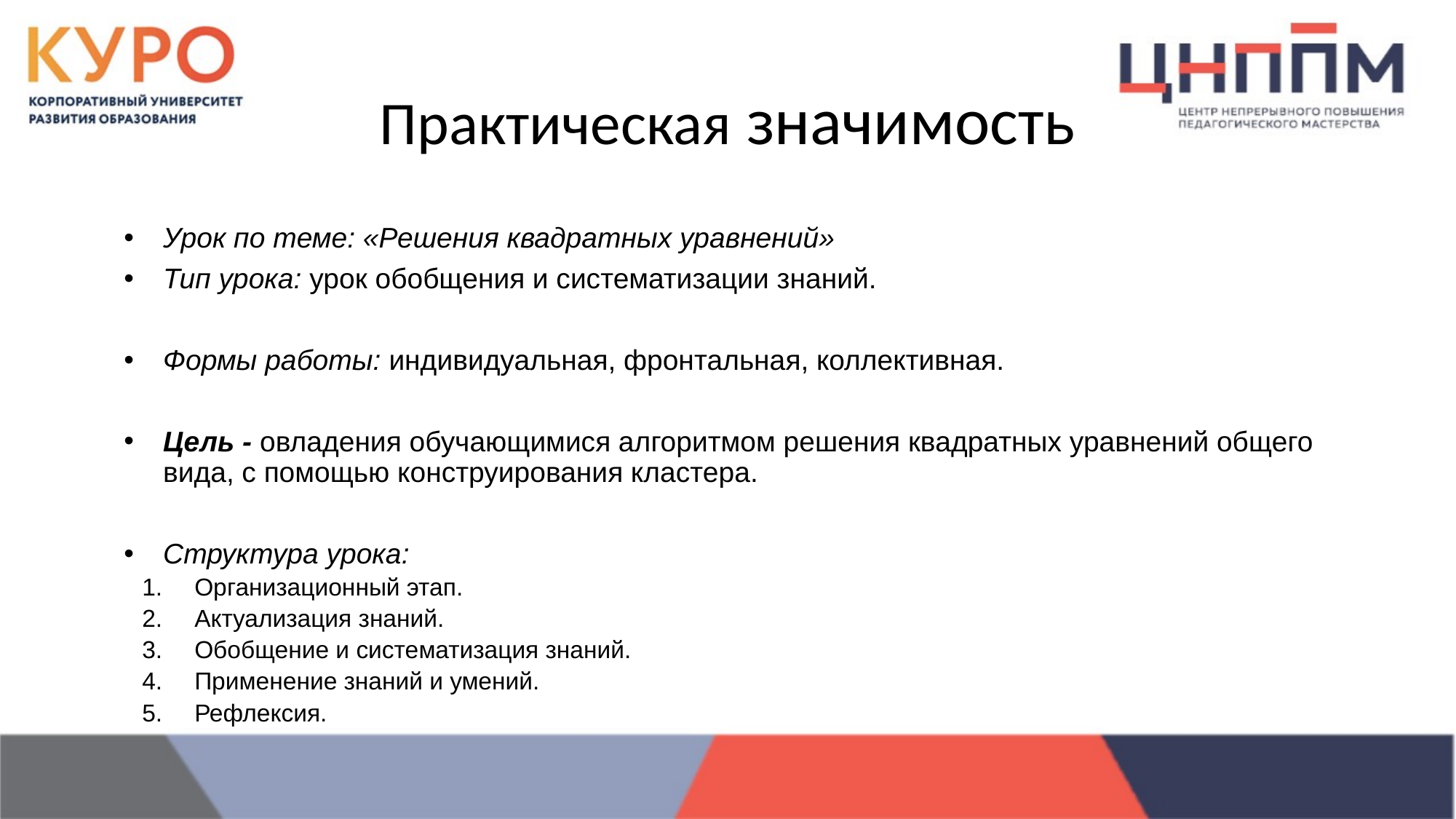

# Практическая значимость

Урок по теме: «Решения квадратных уравнений»
Тип урока: урок обобщения и систематизации знаний.

Формы работы: индивидуальная, фронтальная, коллективная.

Цель - овладения обучающимися алгоритмом решения квадратных уравнений общего вида, с помощью конструирования кластера.

Структура урока:
Организационный этап.
Актуализация знаний.
Обобщение и систематизация знаний.
Применение знаний и умений.
Рефлексия.